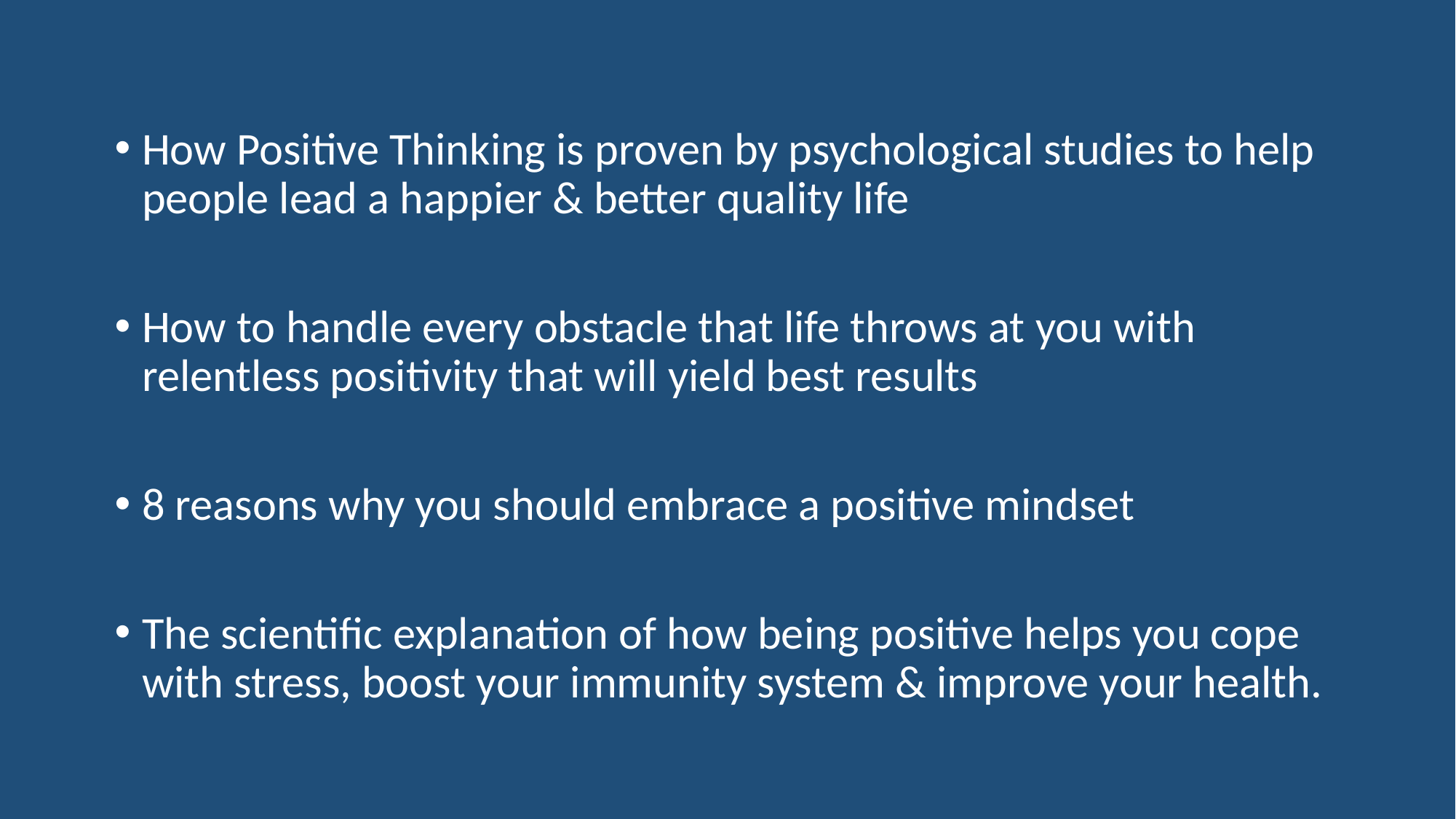

How Positive Thinking is proven by psychological studies to help people lead a happier & better quality life

How to handle every obstacle that life throws at you with relentless positivity that will yield best results

8 reasons why you should embrace a positive mindset

The scientific explanation of how being positive helps you cope with stress, boost your immunity system & improve your health.